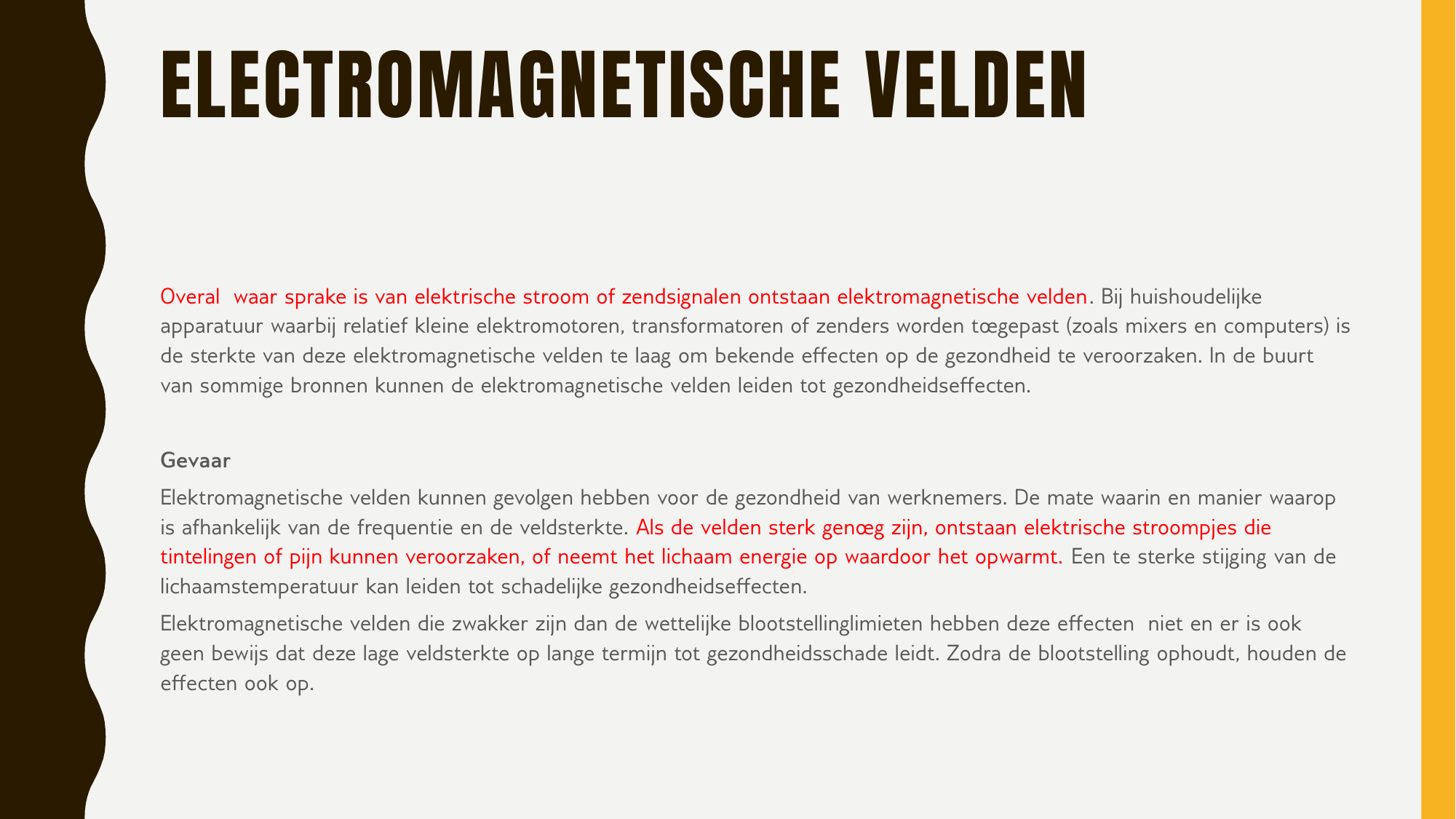

# Electromagnetische velden
Overal  waar sprake is van elektrische stroom of zendsignalen ontstaan elektromagnetische velden. Bij huishoudelijke apparatuur waarbij relatief kleine elektromotoren, transformatoren of zenders worden toegepast (zoals mixers en computers) is de sterkte van deze elektromagnetische velden te laag om bekende effecten op de gezondheid te veroorzaken. In de buurt van sommige bronnen kunnen de elektromagnetische velden leiden tot gezondheidseffecten.

Gevaar
Elektromagnetische velden kunnen gevolgen hebben voor de gezondheid van werknemers. De mate waarin en manier waarop is afhankelijk van de frequentie en de veldsterkte. Als de velden sterk genoeg zijn, ontstaan elektrische stroompjes die tintelingen of pijn kunnen veroorzaken, of neemt het lichaam energie op waardoor het opwarmt. Een te sterke stijging van de lichaamstemperatuur kan leiden tot schadelijke gezondheidseffecten.
Elektromagnetische velden die zwakker zijn dan de wettelijke blootstellinglimieten hebben deze effecten  niet en er is ook geen bewijs dat deze lage veldsterkte op lange termijn tot gezondheidsschade leidt. Zodra de blootstelling ophoudt, houden de effecten ook op.